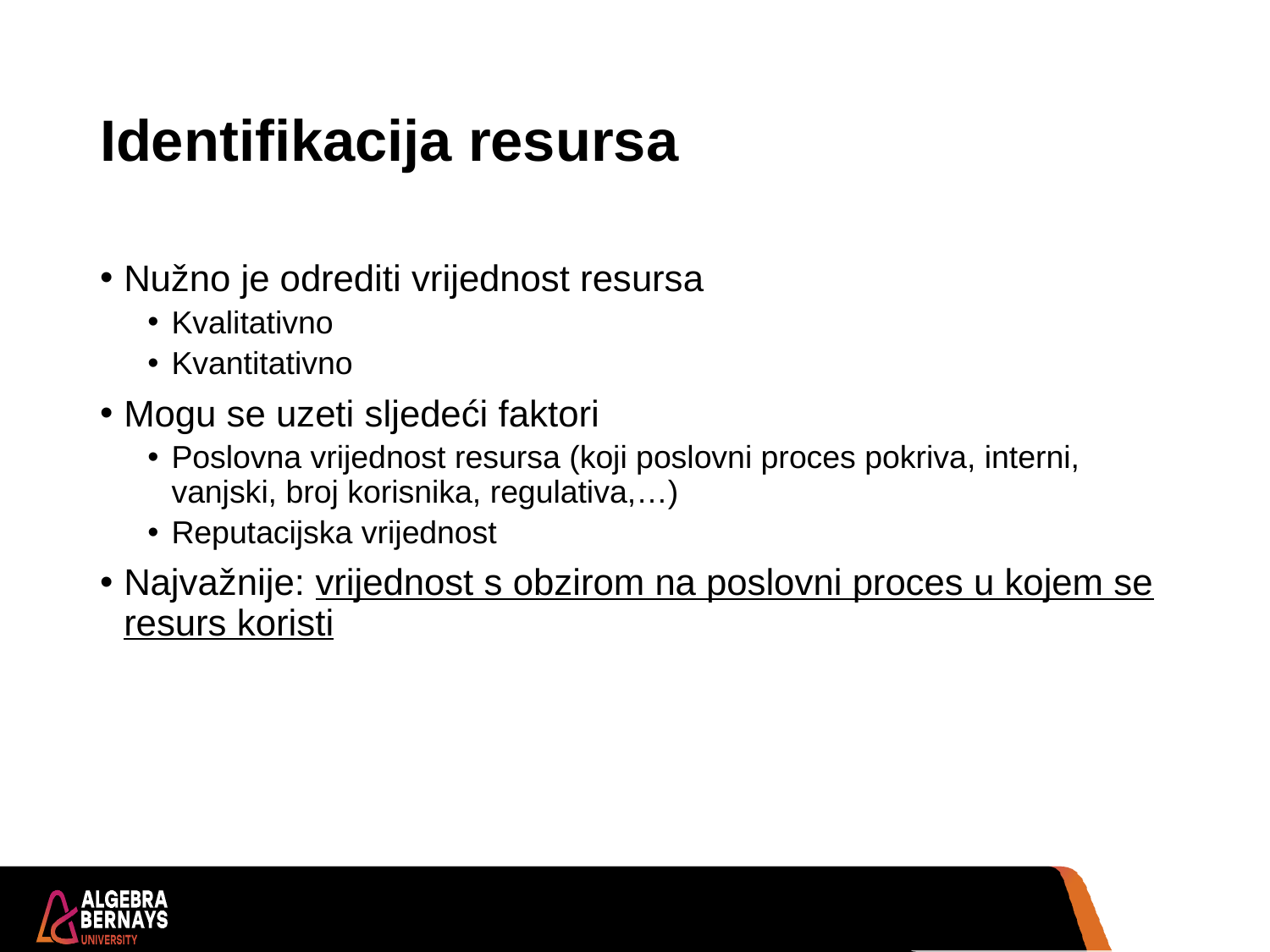

# Identifikacija resursa
Nužno je odrediti vrijednost resursa
Kvalitativno
Kvantitativno
Mogu se uzeti sljedeći faktori
Poslovna vrijednost resursa (koji poslovni proces pokriva, interni, vanjski, broj korisnika, regulativa,…)
Reputacijska vrijednost
Najvažnije: vrijednost s obzirom na poslovni proces u kojem se resurs koristi